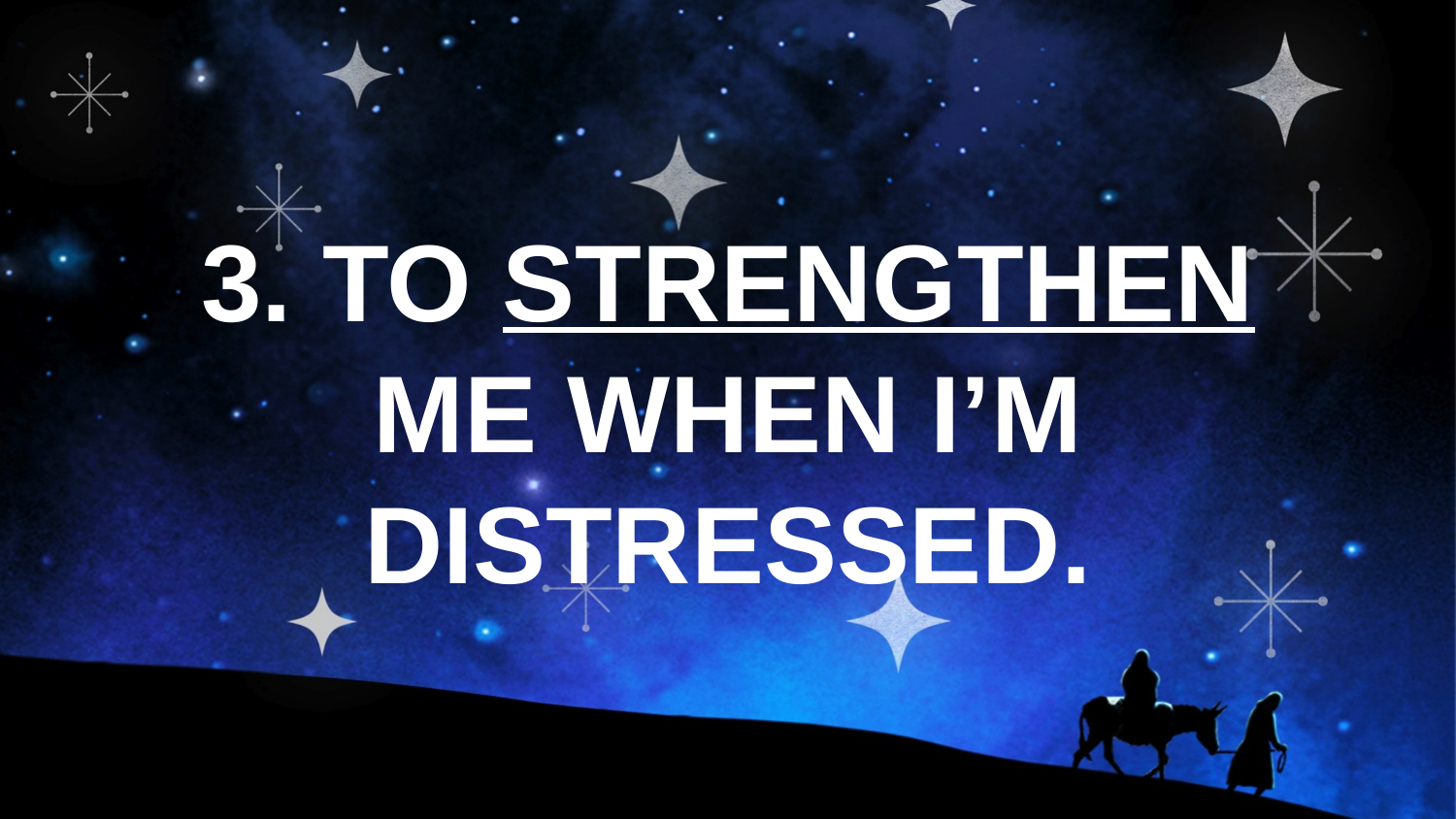

# 3. TO STRENGTHEN ME WHEN I’M DISTRESSED.